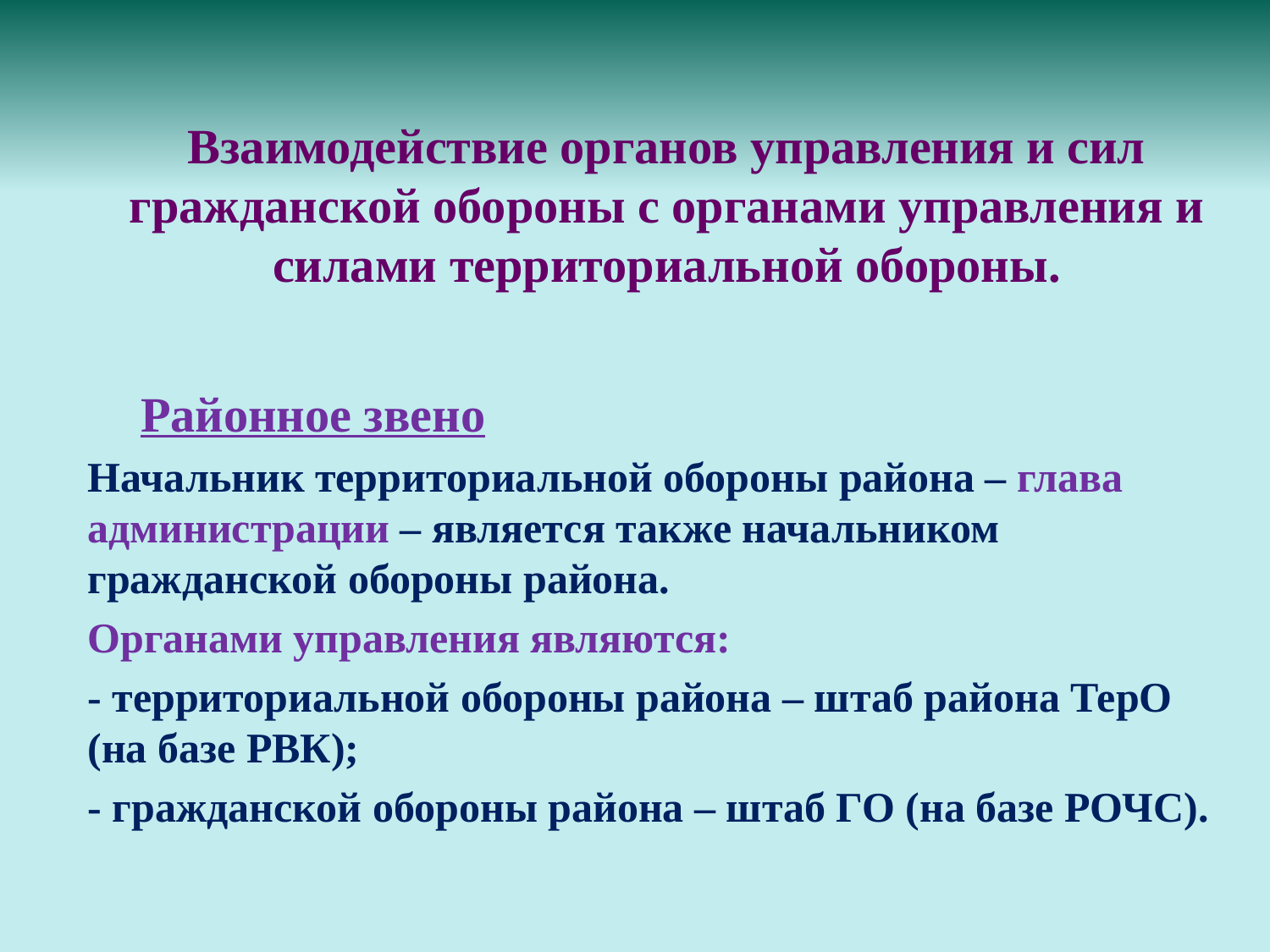

# Взаимодействие органов управления и сил гражданской обороны с органами управления и силами территориальной обороны.
     Районное звено
Начальник территориальной обороны района – глава администрации – является также начальником гражданской обороны района.
Органами управления являются:
- территориальной обороны района – штаб района ТерО (на базе РВК);
- гражданской обороны района – штаб ГО (на базе РОЧС).